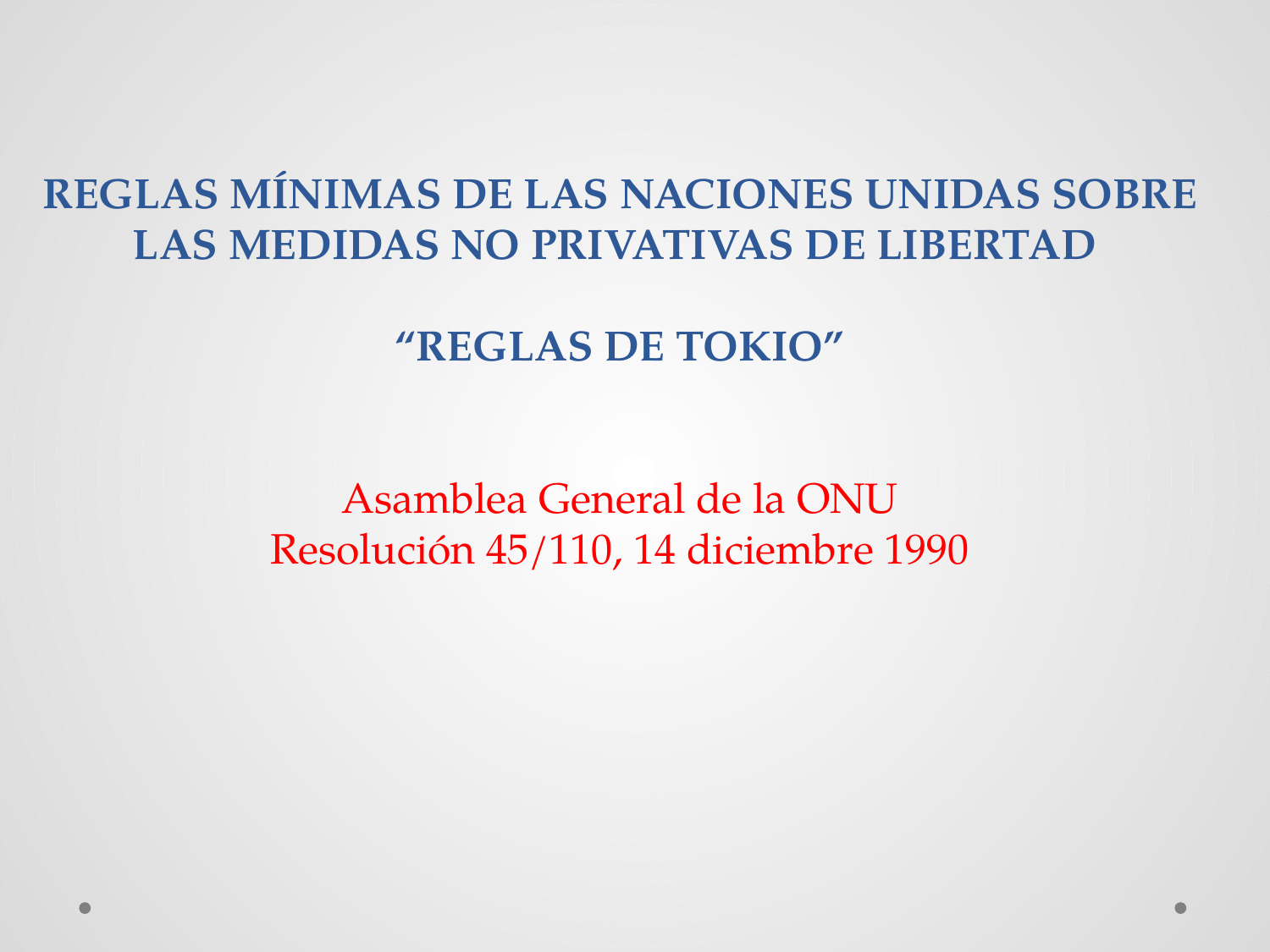

# REGLAS MÍNIMAS DE LAS NACIONES UNIDAS SOBRE LAS MEDIDAS NO PRIVATIVAS DE LIBERTAD “REGLAS DE TOKIO” Asamblea General de la ONU Resolución 45/110, 14 diciembre 1990